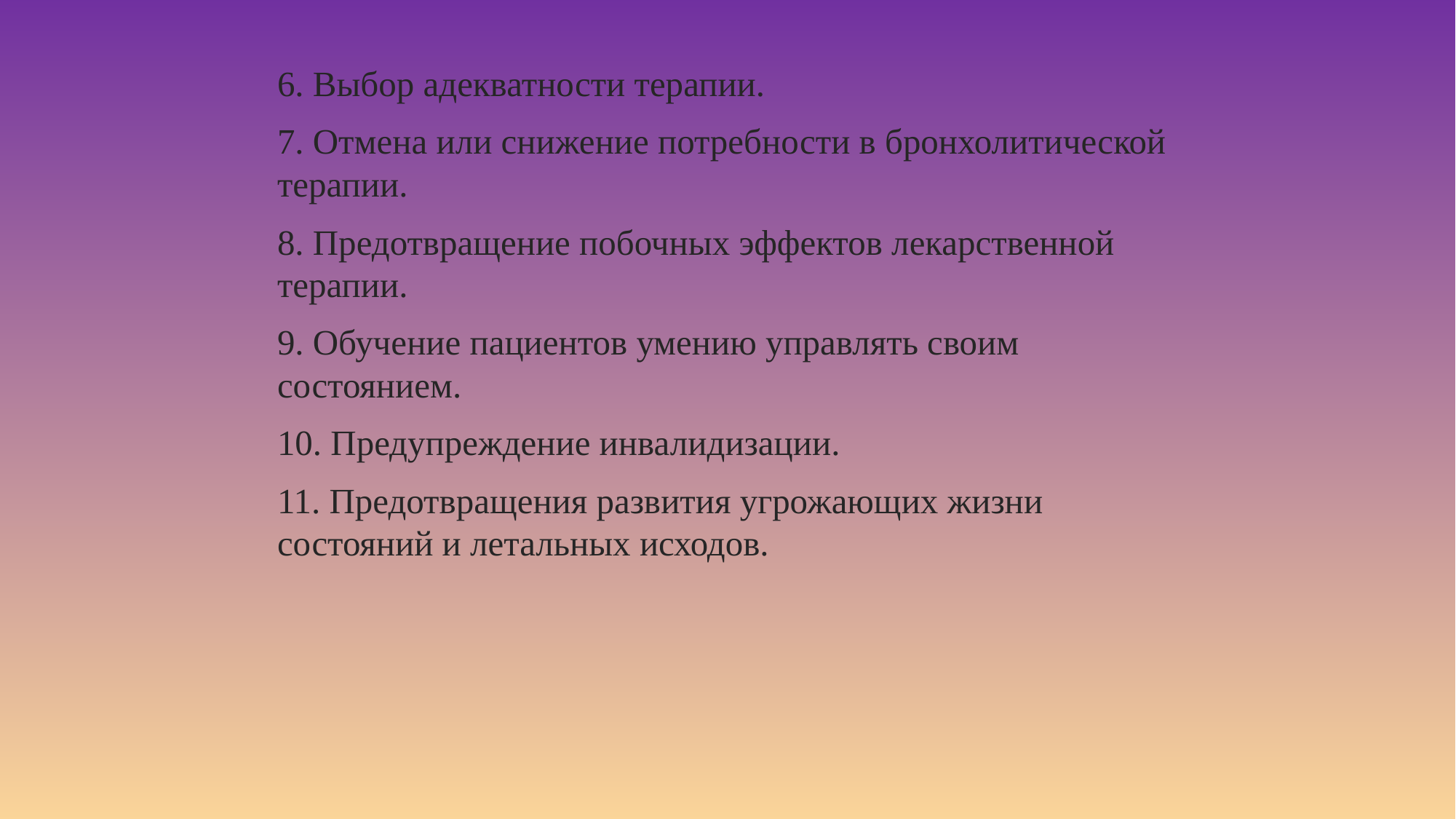

6. Выбор адекватности терапии.
7. Отмена или снижение потребности в бронхолитической терапии.
8. Предотвращение побочных эффектов лекарственной терапии.
9. Обучение пациентов умению управлять своим состоянием.
10. Предупреждение инвалидизации.
11. Предотвращения развития угрожающих жизни состояний и летальных исходов.